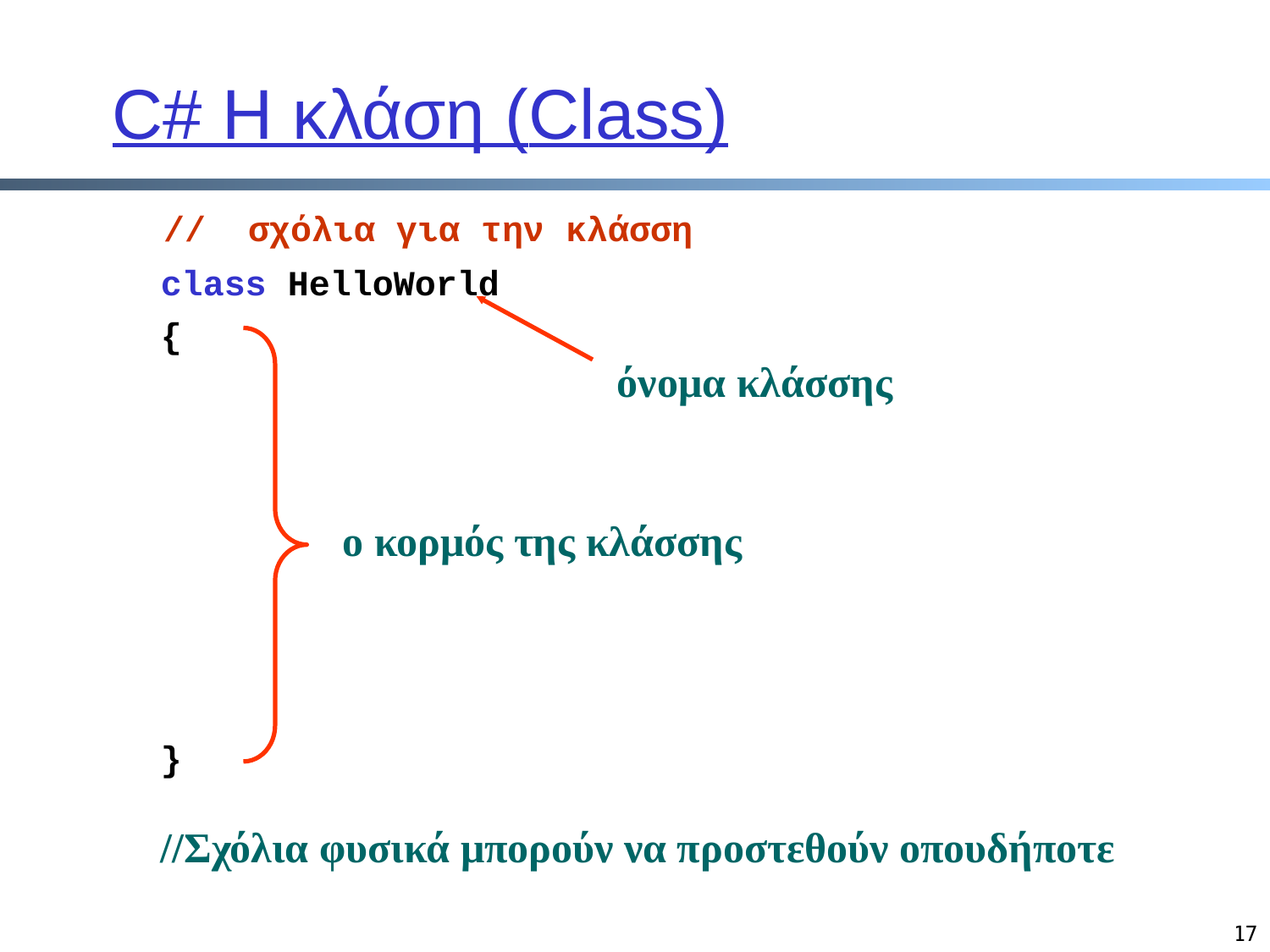

C# Η κλάση (Class)
//  σχόλια για την κλάσση
class HelloWorld

{

}

όνομα κλάσσης
ο κορμός της κλάσσης
//Σχόλια φυσικά μπορούν να προστεθούν οπουδήποτε
17